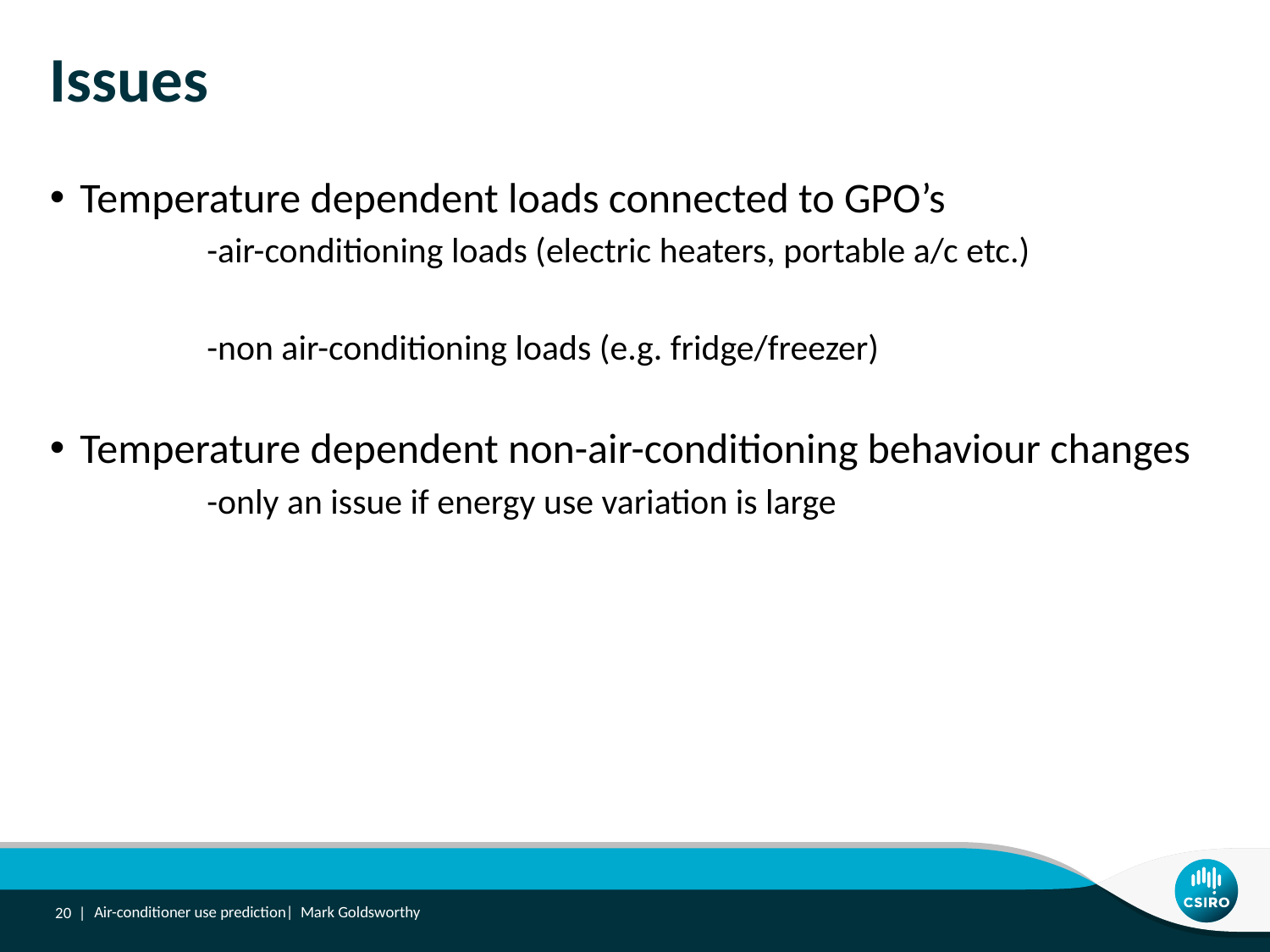

# Issues
Temperature dependent loads connected to GPO’s
	-air-conditioning loads (electric heaters, portable a/c etc.)

	-non air-conditioning loads (e.g. fridge/freezer)

Temperature dependent non-air-conditioning behaviour changes
	-only an issue if energy use variation is large
20  |
Air-conditioner use prediction|  Mark Goldsworthy